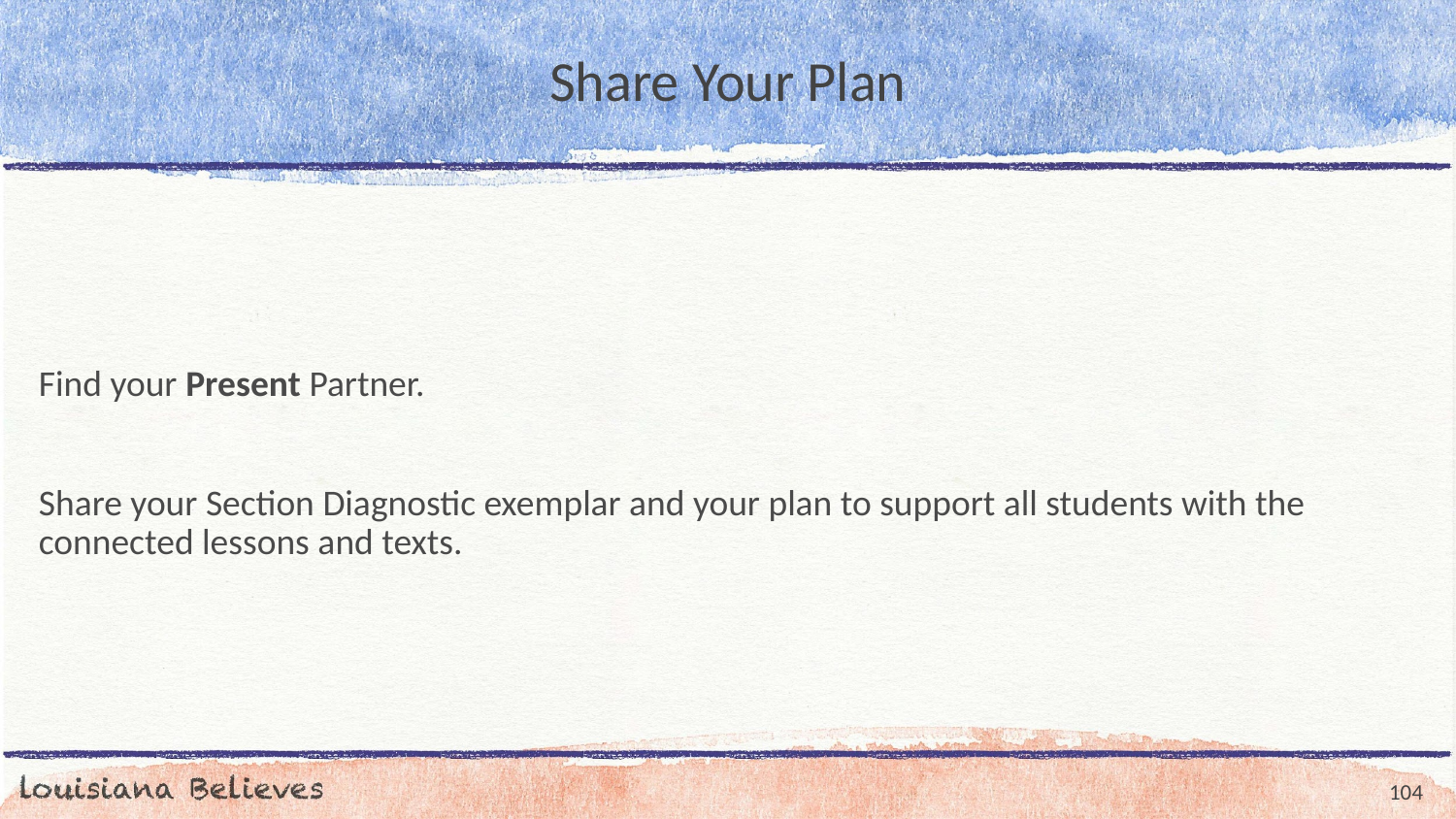

# Share Your Plan
Find your Present Partner.

Share your Section Diagnostic exemplar and your plan to support all students with the connected lessons and texts.